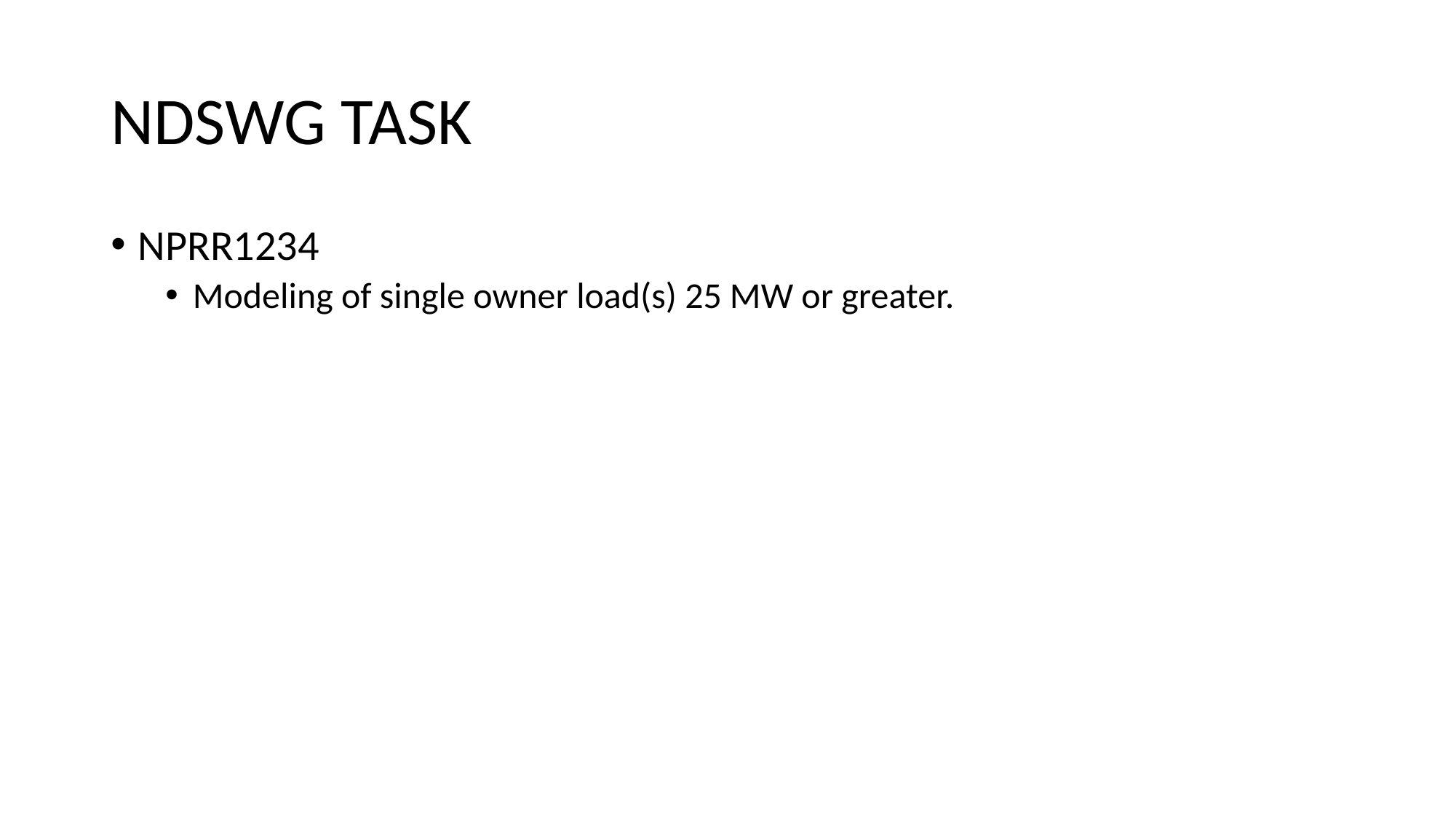

# NDSWG TASK
NPRR1234
Modeling of single owner load(s) 25 MW or greater.